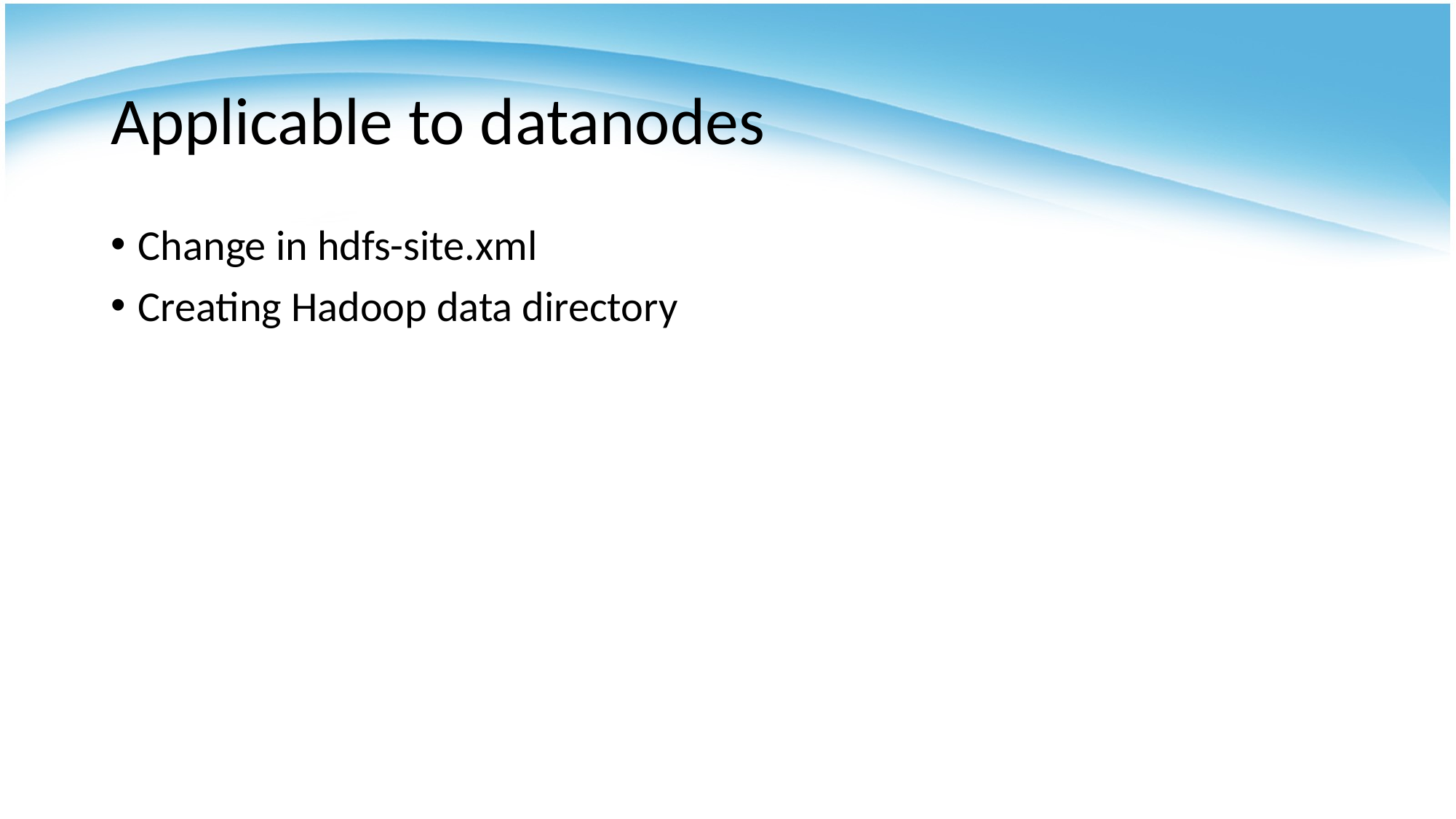

# Applicable to datanodes
Change in hdfs-site.xml
Creating Hadoop data directory